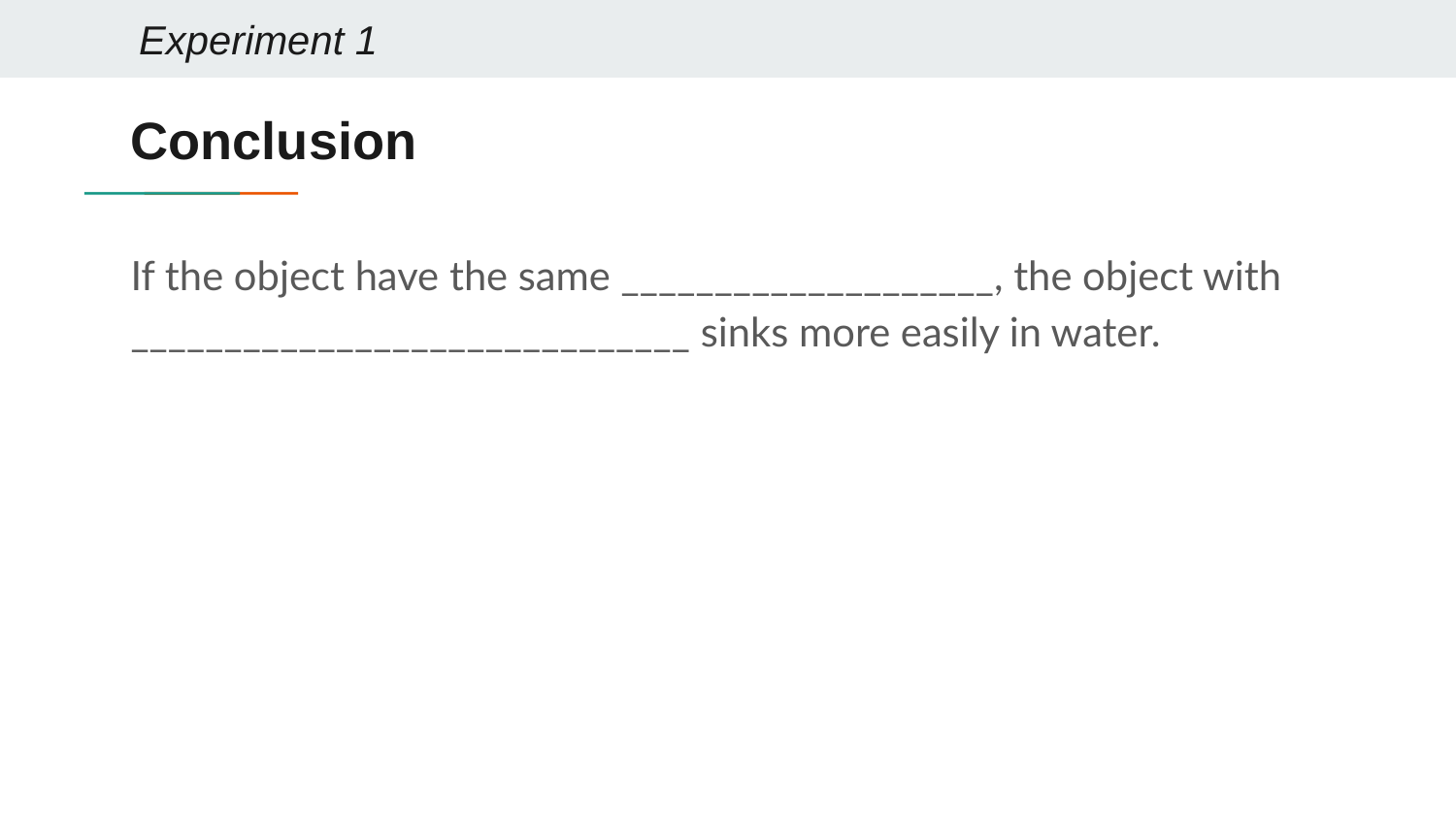

Experiment 1
# Conclusion
If the object have the same ____________________, the object with ______________________________ sinks more easily in water.